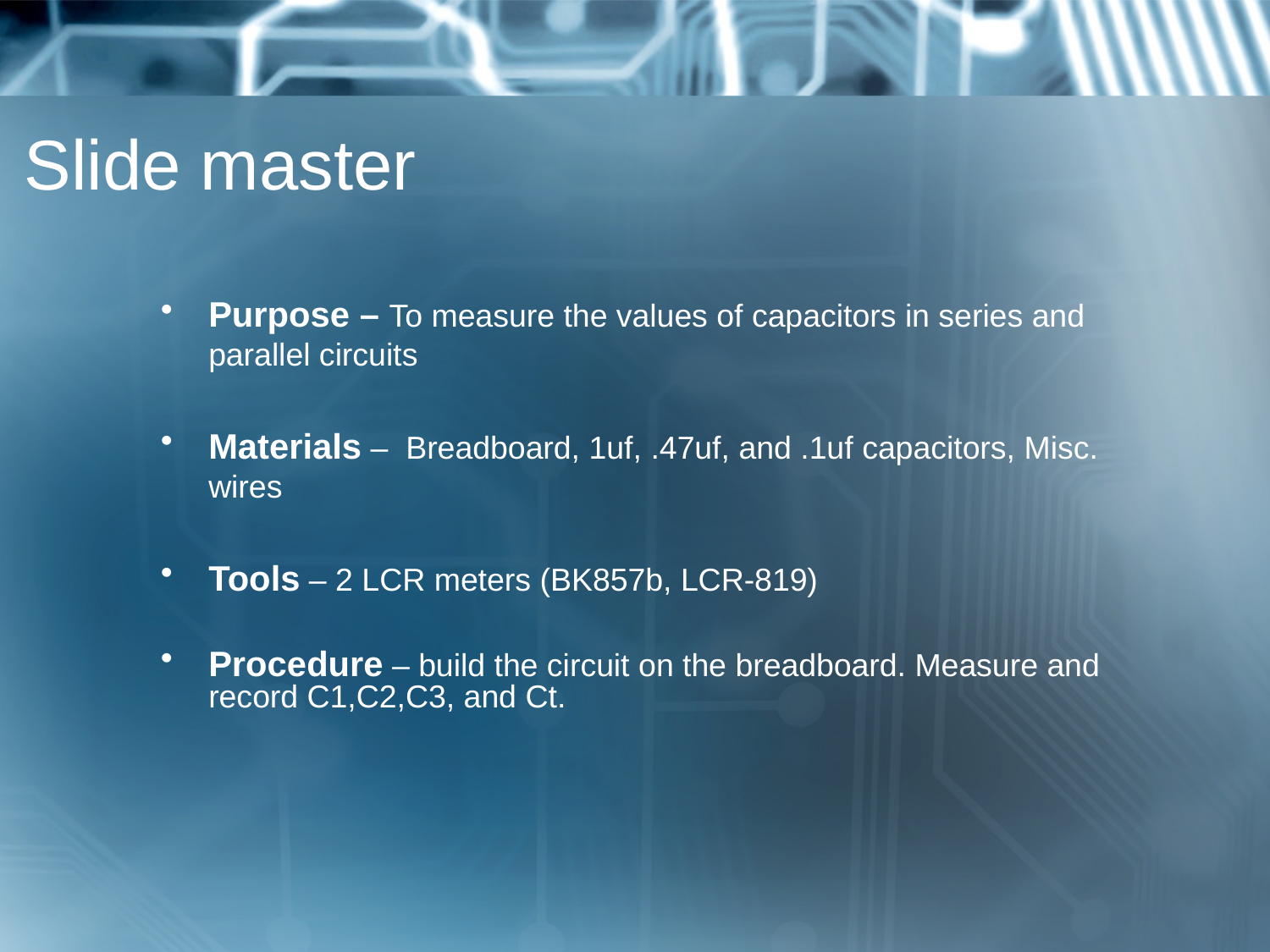

# Slide master
Purpose – To measure the values of capacitors in series and parallel circuits

Materials –  Breadboard, 1uf, .47uf, and .1uf capacitors, Misc. wires

Tools – 2 LCR meters (BK857b, LCR-819)

Procedure – build the circuit on the breadboard. Measure and record C1,C2,C3, and Ct.